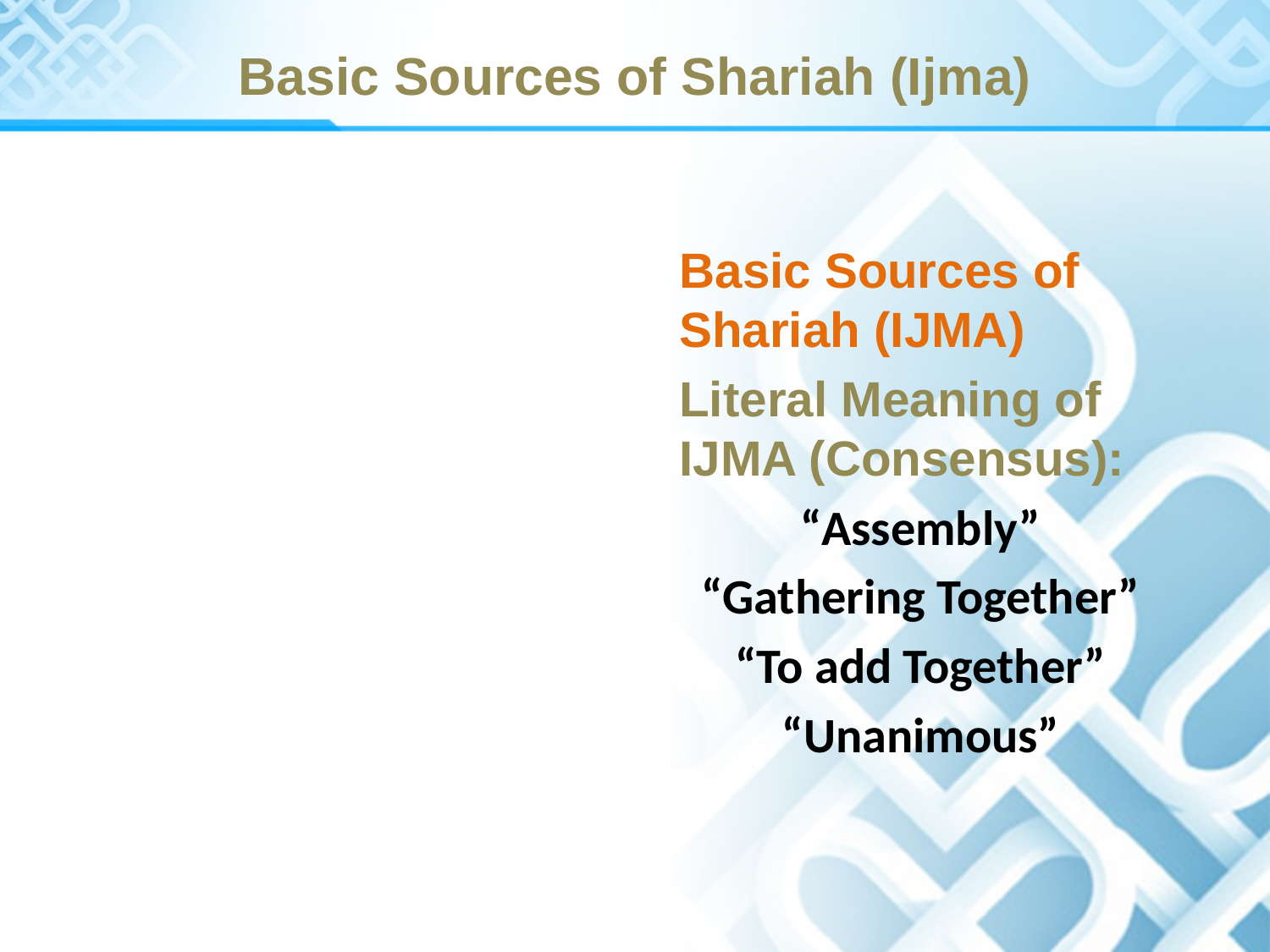

Basic Sources of Shariah (Ijma)
Basic Sources of Shariah (IJMA)
Literal Meaning of IJMA (Consensus):
“Assembly”
“Gathering Together”
“To add Together”
“Unanimous”